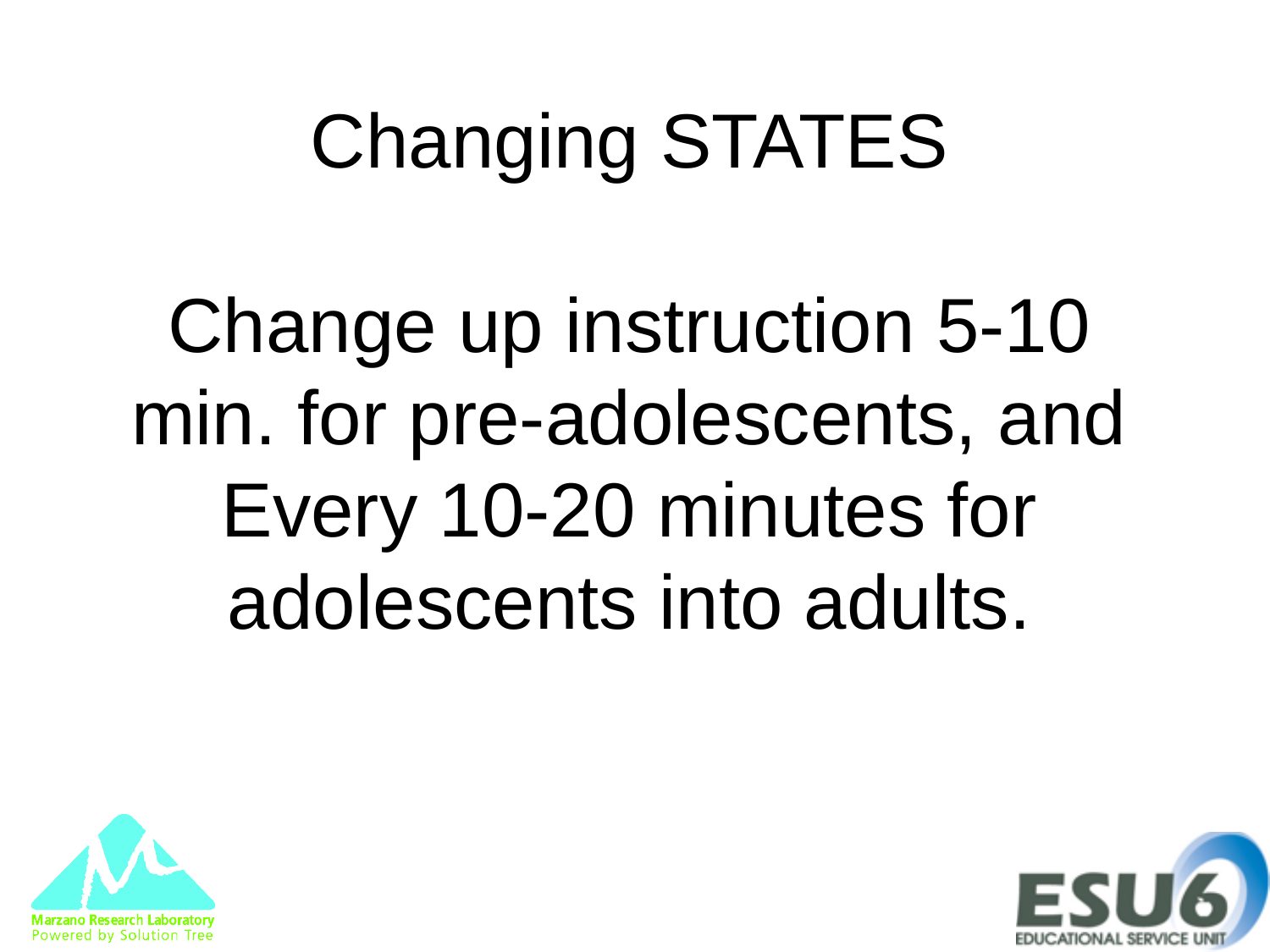

# Changing STATES Change up instruction 5-10 min. for pre-adolescents, and Every 10-20 minutes for adolescents into adults.